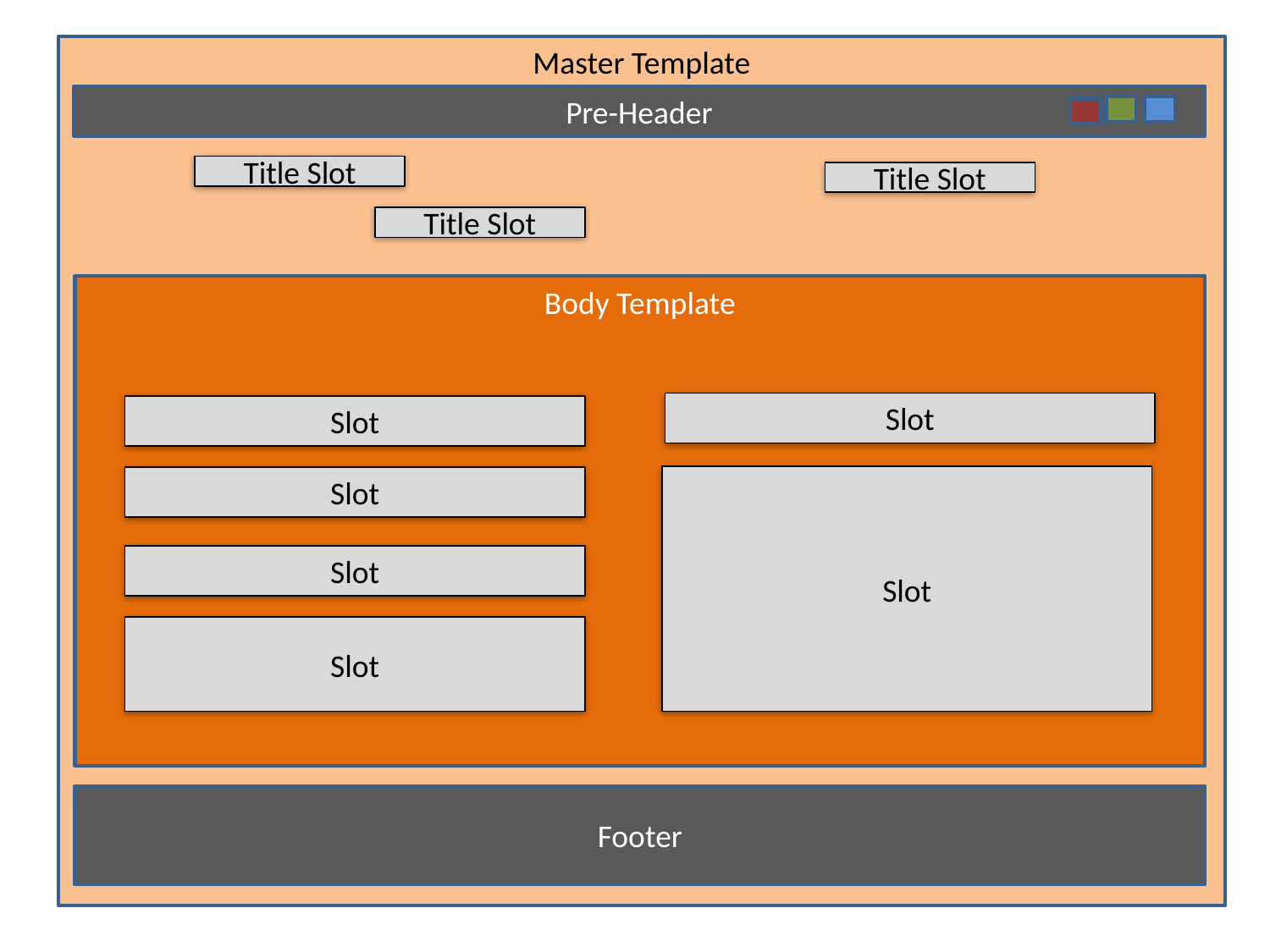

Master Template
Pre-Header

Title Slot
Title Slot
Title Slot
Body Template
Slot
Slot
Slot
Slot
Slot
Slot
Footer